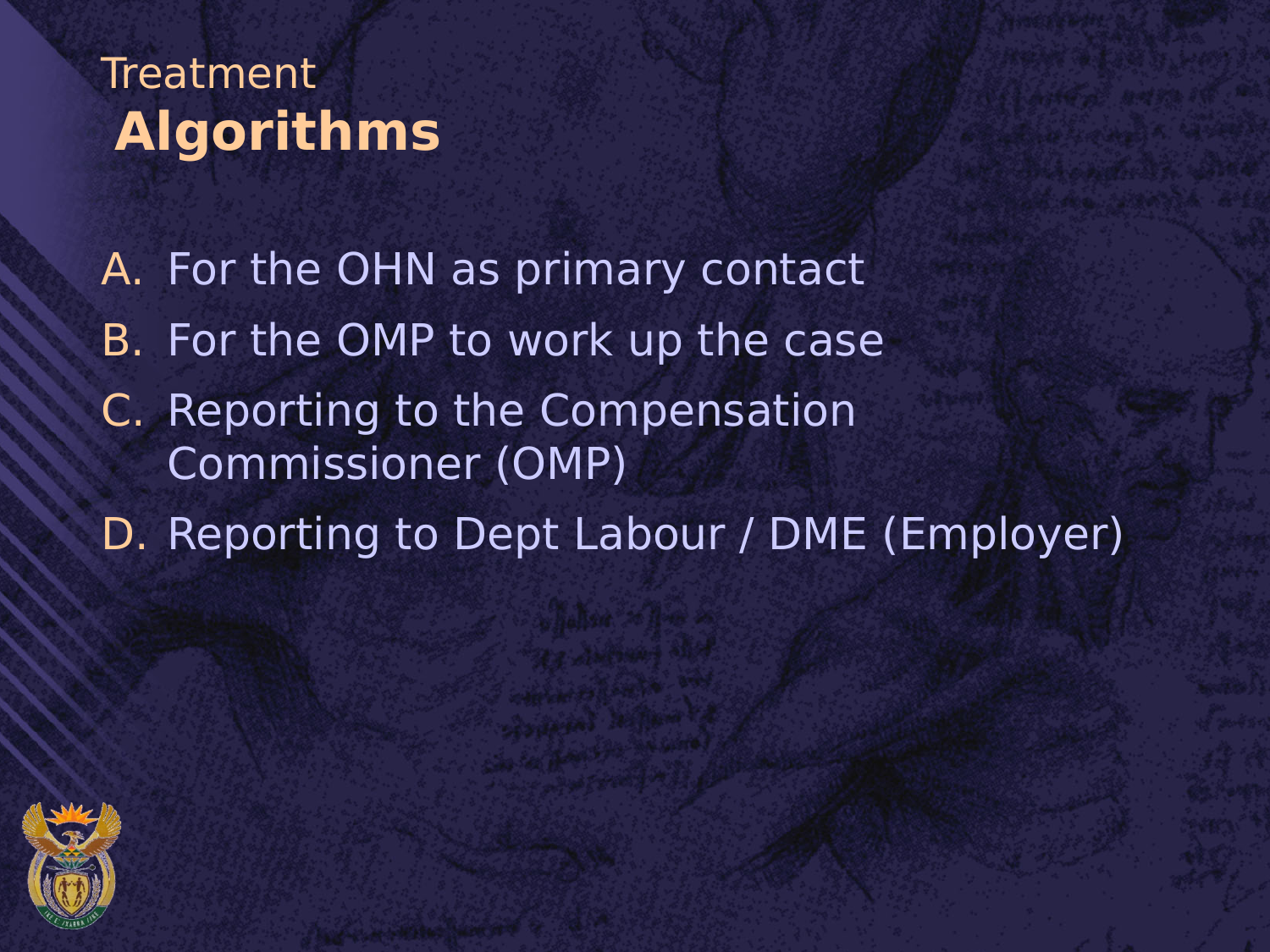

# Treatment Algorithms
For the OHN as primary contact
For the OMP to work up the case
Reporting to the Compensation Commissioner (OMP)
Reporting to Dept Labour / DME (Employer)